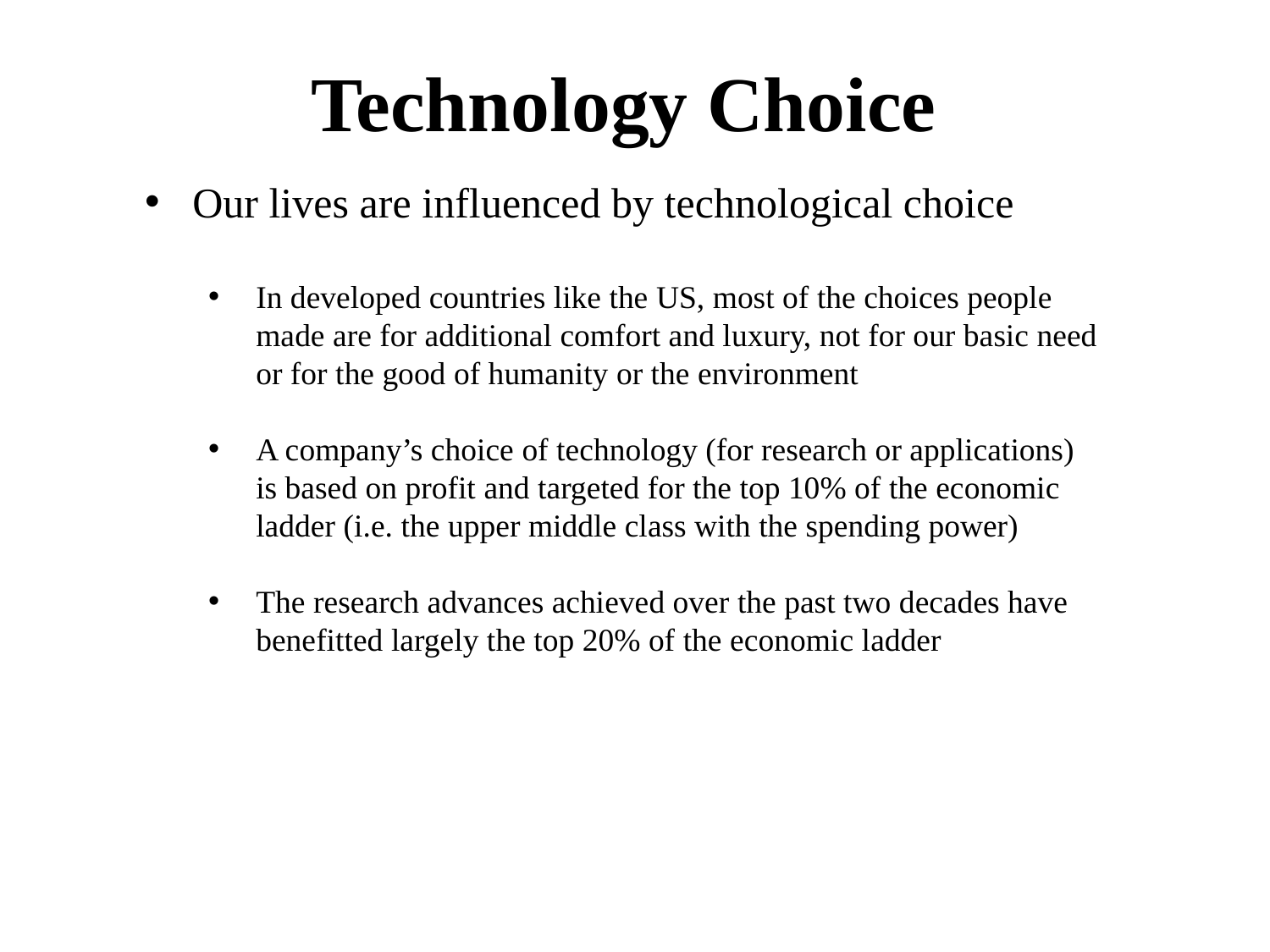

# Technology Choice
Our lives are influenced by technological choice

In developed countries like the US, most of the choices people made are for additional comfort and luxury, not for our basic need or for the good of humanity or the environment

A company’s choice of technology (for research or applications) is based on profit and targeted for the top 10% of the economic ladder (i.e. the upper middle class with the spending power)

The research advances achieved over the past two decades have benefitted largely the top 20% of the economic ladder